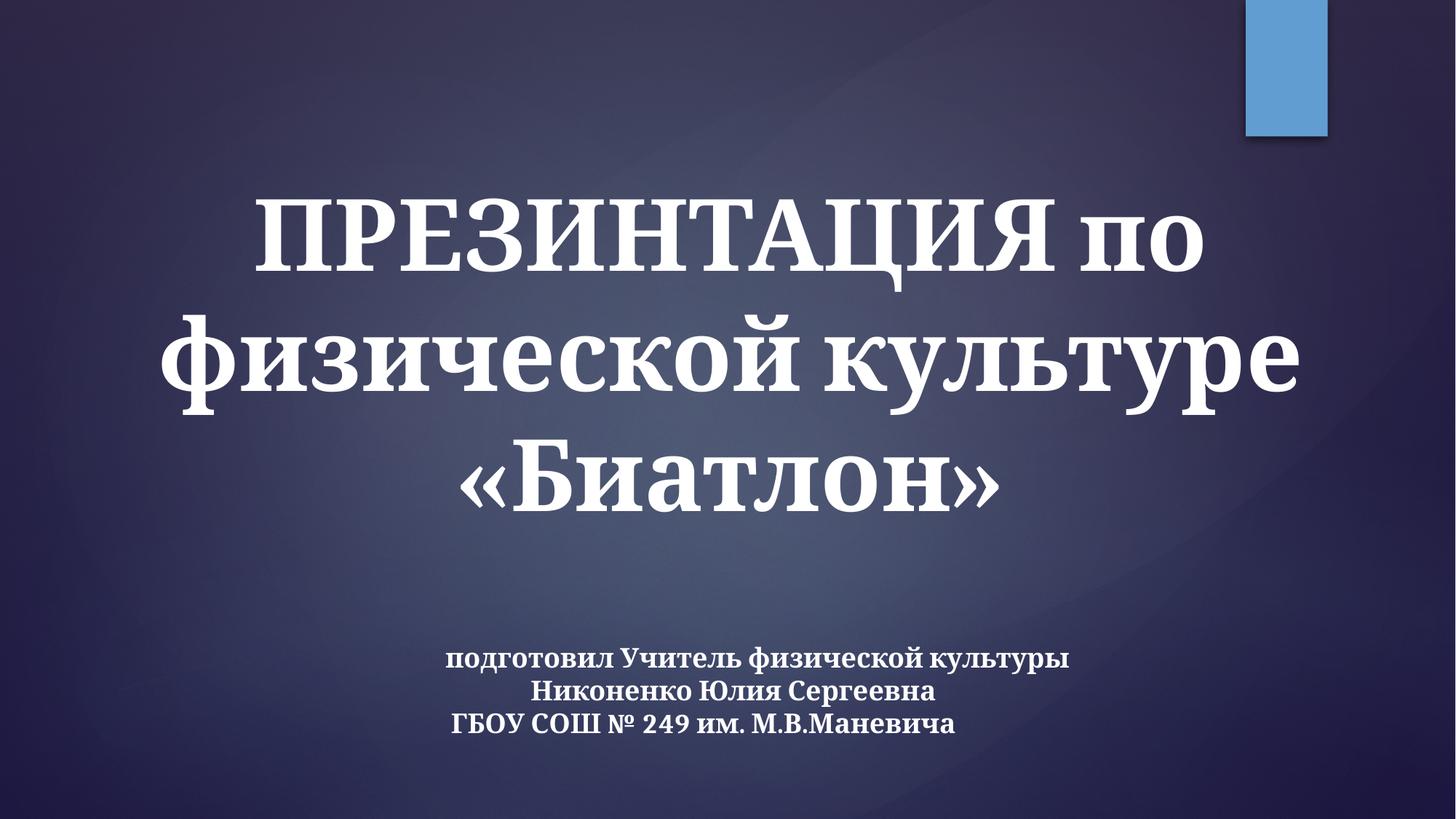

# ПРЕЗИНТАЦИЯ по физической культуре «Биатлон» подготовил Учитель физической культуры Никоненко Юлия Сергеевна ГБОУ СОШ № 249 им. М.В.Маневича